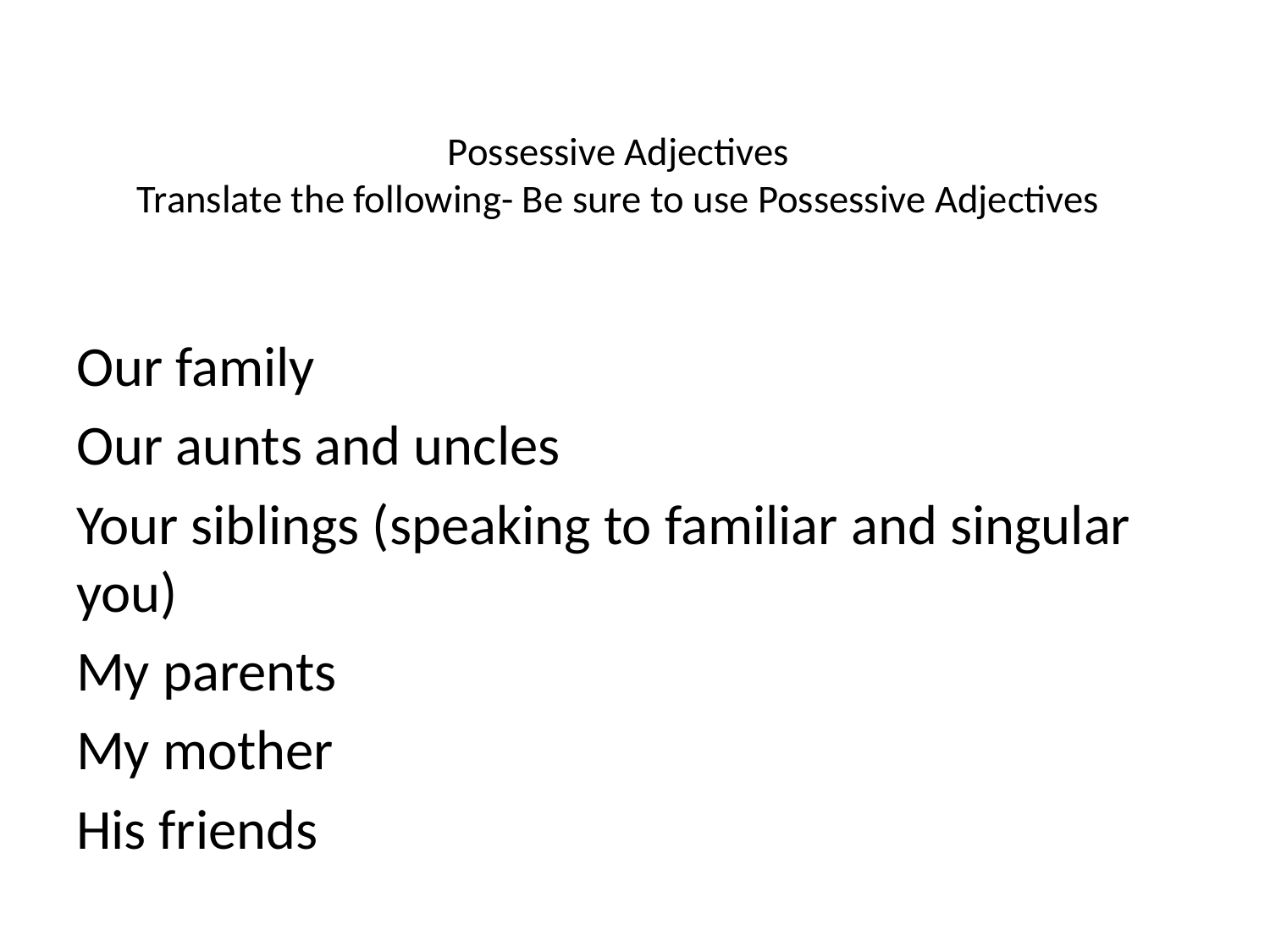

# Possessive Adjectives Translate the following- Be sure to use Possessive Adjectives
Our family
Our aunts and uncles
Your siblings (speaking to familiar and singular you)
My parents
My mother
His friends